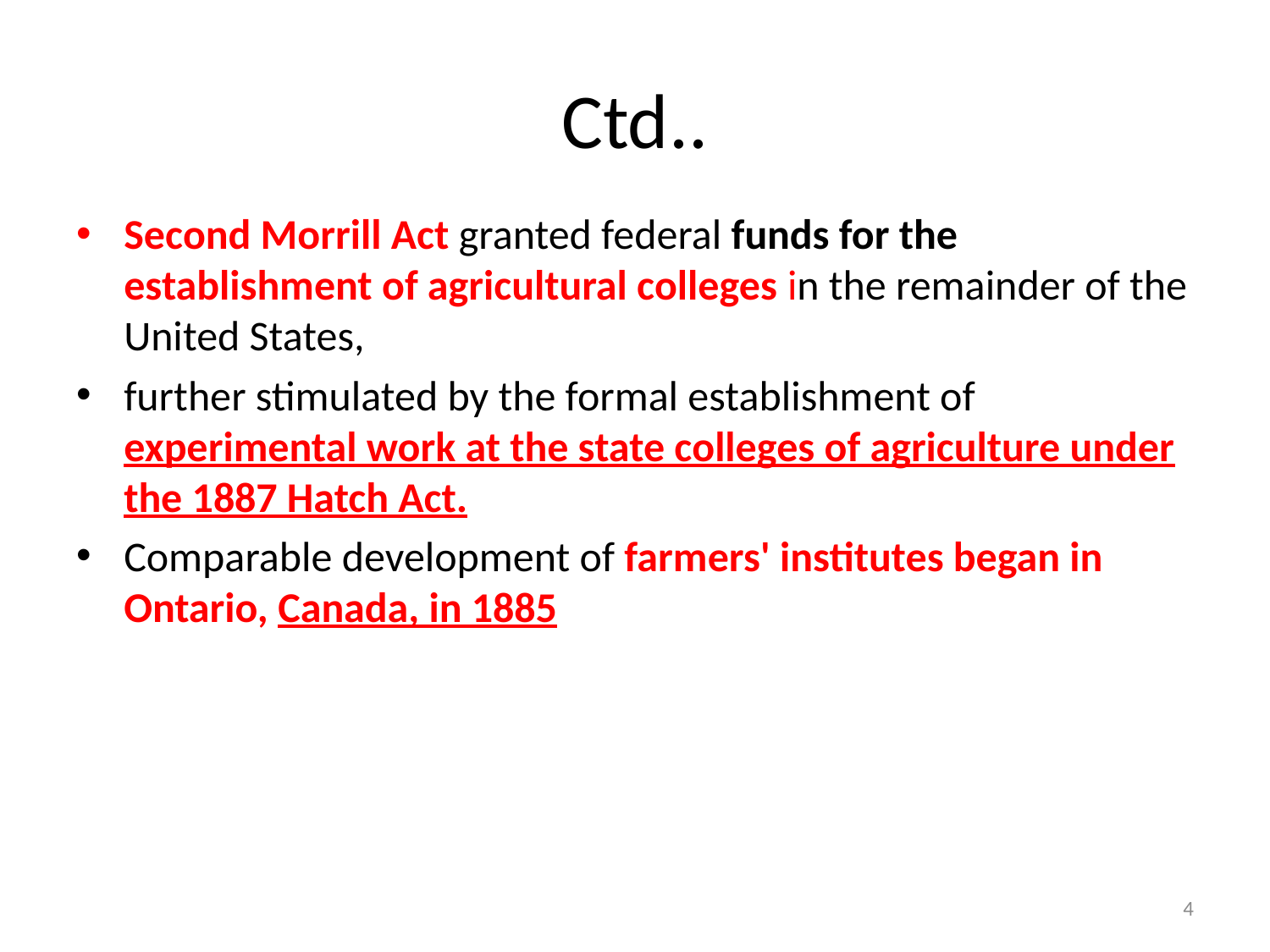

# Ctd..
Second Morrill Act granted federal funds for the establishment of agricultural colleges in the remainder of the United States,
further stimulated by the formal establishment of experimental work at the state colleges of agriculture under the 1887 Hatch Act.
Comparable development of farmers' institutes began in Ontario, Canada, in 1885

4